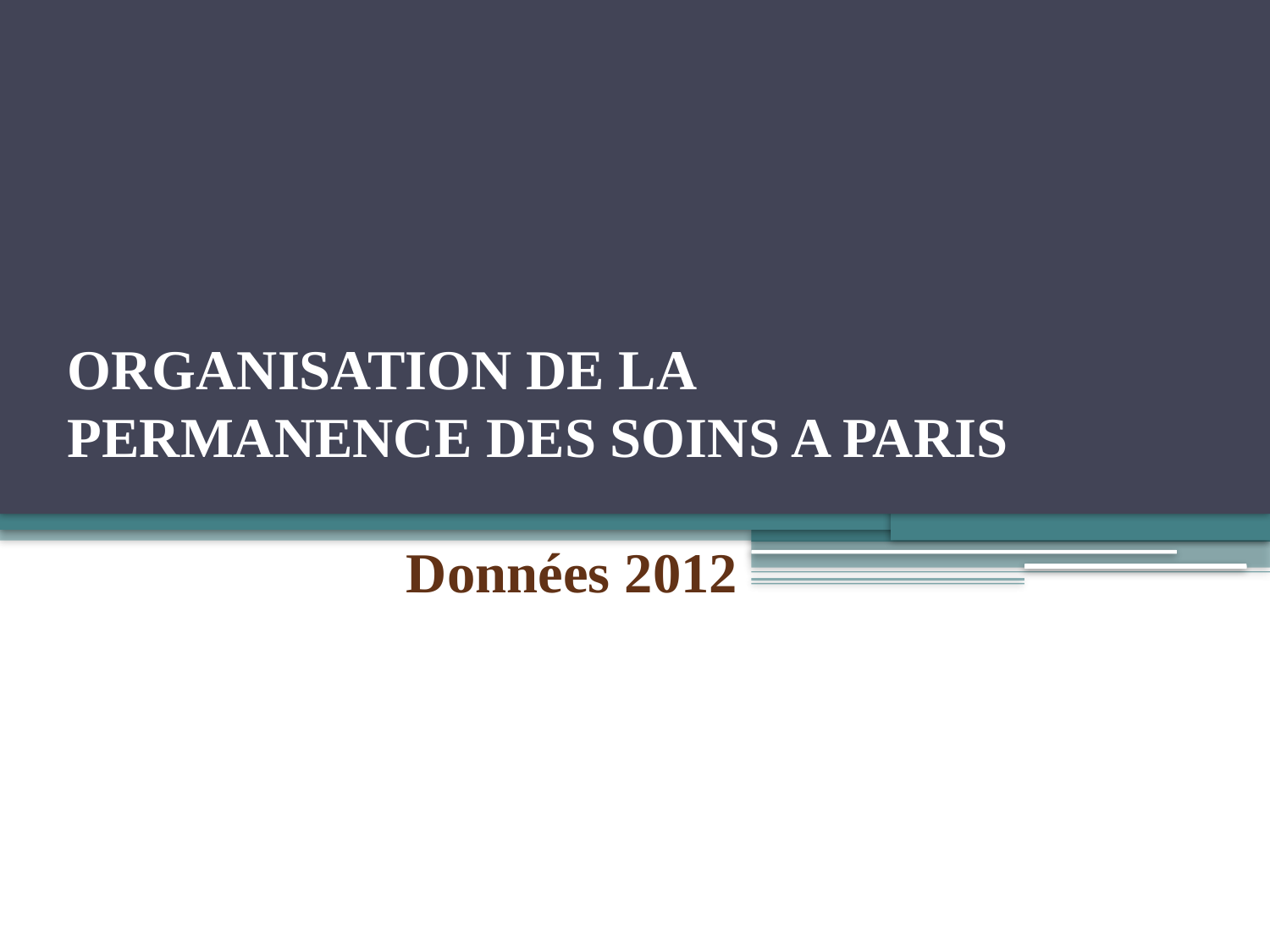

# ORGANISATION DE LA PERMANENCE DES SOINS A PARIS Données 2012